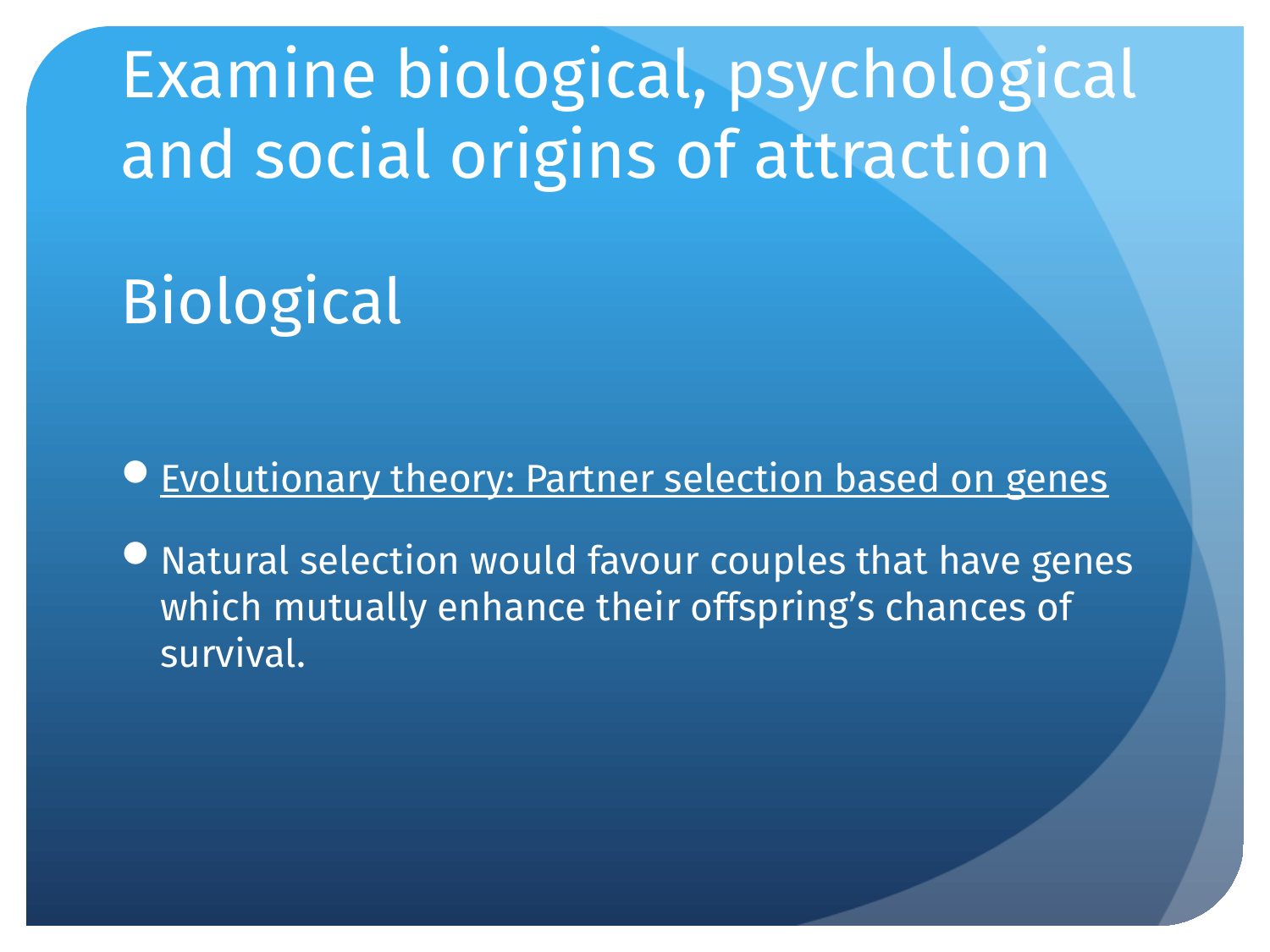

# Examine biological, psychological and social origins of attraction
Biological

Evolutionary theory: Partner selection based on genes
Natural selection would favour couples that have genes which mutually enhance their offspring’s chances of survival.